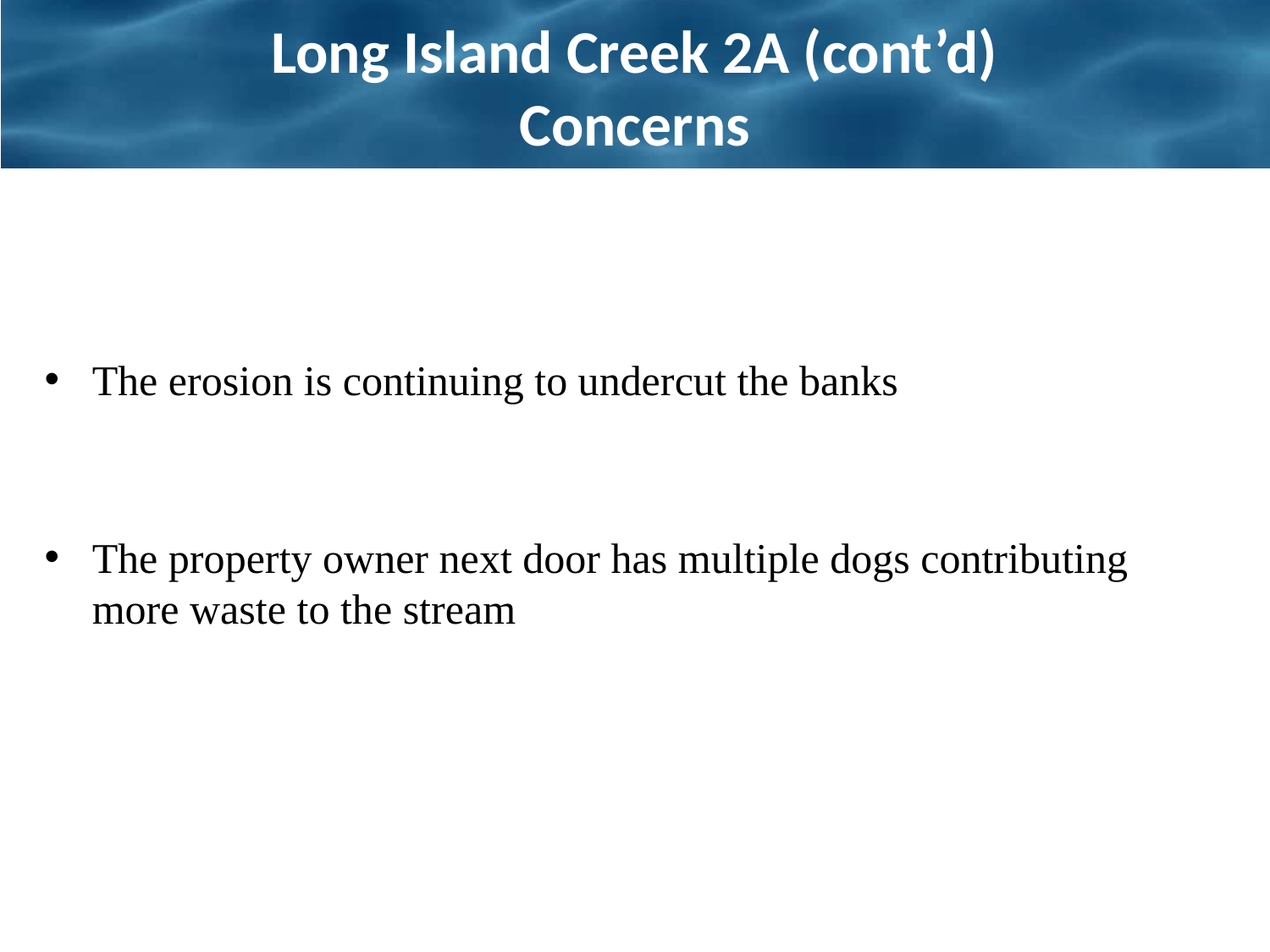

# Long Island Creek 2A (cont’d) Concerns

The erosion is continuing to undercut the banks

The property owner next door has multiple dogs contributing more waste to the stream